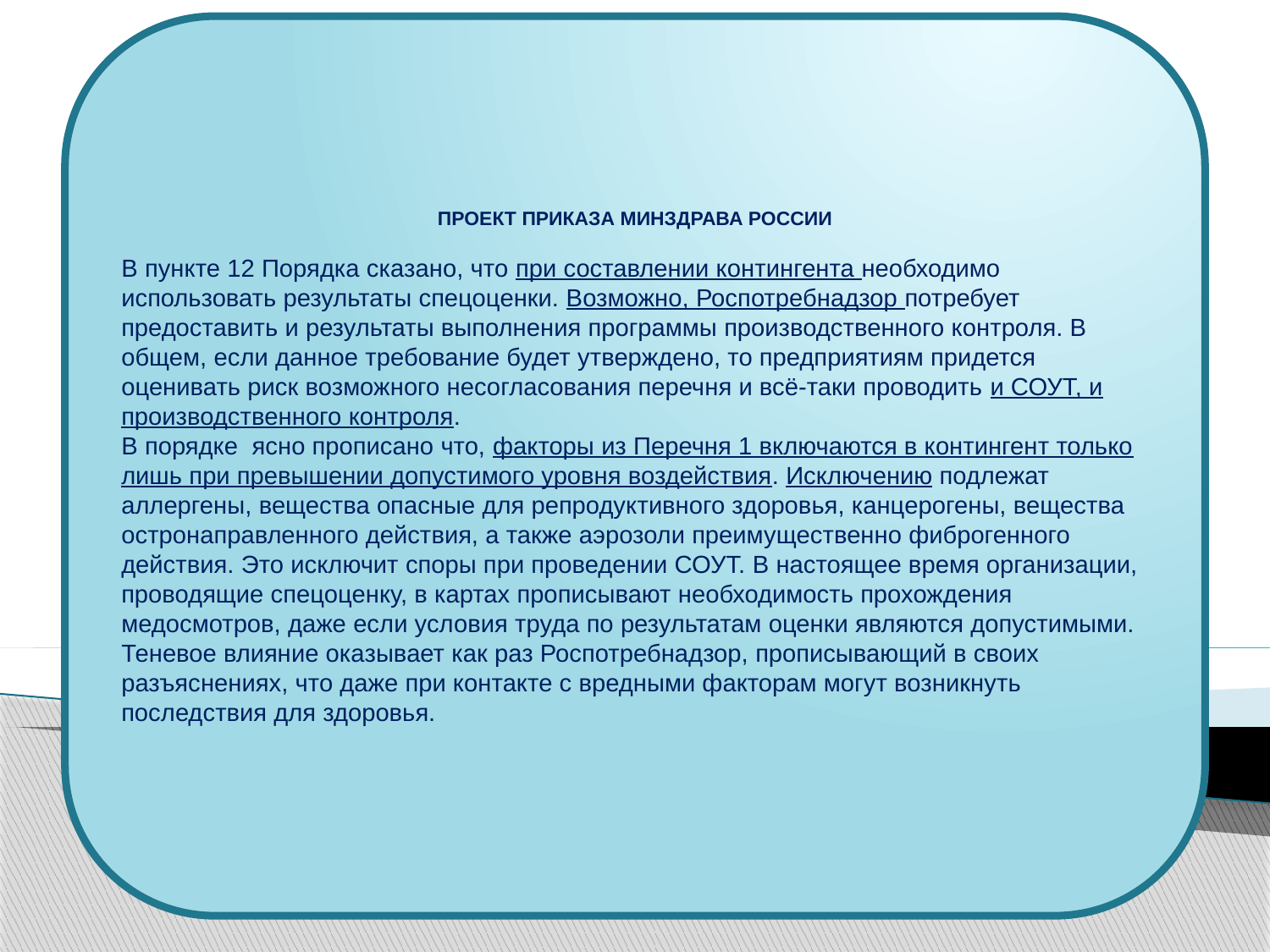

ПРОЕКТ ПРИКАЗА МИНЗДРАВА РОССИИ

В пункте 12 Порядка сказано, что при составлении контингента необходимо использовать результаты спецоценки. Возможно, Роспотребнадзор потребует предоставить и результаты выполнения программы производственного контроля. В общем, если данное требование будет утверждено, то предприятиям придется оценивать риск возможного несогласования перечня и всё-таки проводить и СОУТ, и производственного контроля.
В порядке  ясно прописано что, факторы из Перечня 1 включаются в контингент только лишь при превышении допустимого уровня воздействия. Исключению подлежат аллергены, вещества опасные для репродуктивного здоровья, канцерогены, вещества остронаправленного действия, а также аэрозоли преимущественно фиброгенного действия. Это исключит споры при проведении СОУТ. В настоящее время организации, проводящие спецоценку, в картах прописывают необходимость прохождения медосмотров, даже если условия труда по результатам оценки являются допустимыми. Теневое влияние оказывает как раз Роспотребнадзор, прописывающий в своих разъяснениях, что даже при контакте с вредными факторам могут возникнуть последствия для здоровья.